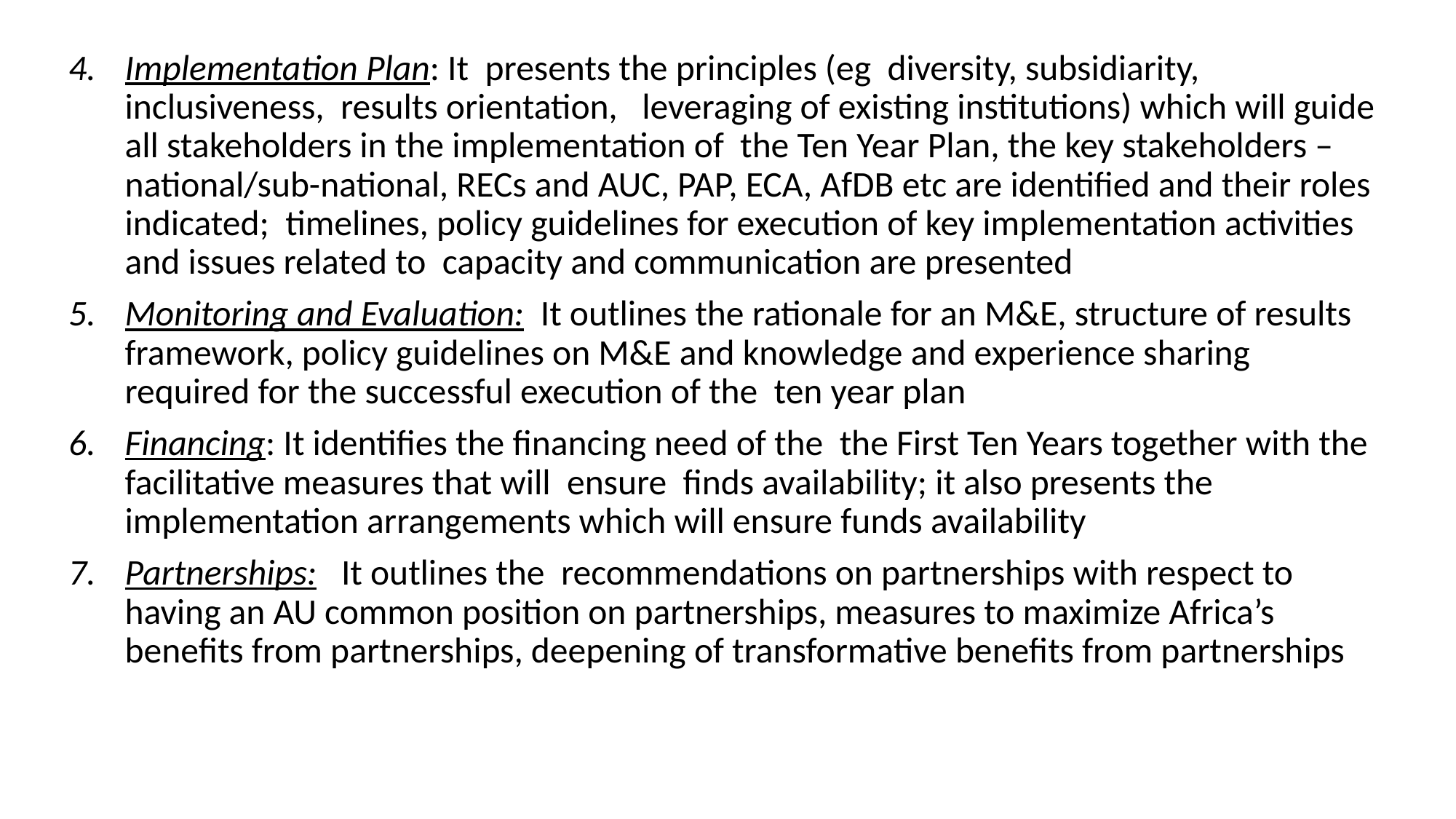

Implementation Plan: It  presents the principles (eg  diversity, subsidiarity, inclusiveness,  results orientation,   leveraging of existing institutions) which will guide all stakeholders in the implementation of  the Ten Year Plan, the key stakeholders – national/sub-national, RECs and AUC, PAP, ECA, AfDB etc are identified and their roles indicated;  timelines, policy guidelines for execution of key implementation activities and issues related to  capacity and communication are presented
Monitoring and Evaluation:  It outlines the rationale for an M&E, structure of results framework, policy guidelines on M&E and knowledge and experience sharing  required for the successful execution of the  ten year plan
Financing: It identifies the financing need of the  the First Ten Years together with the facilitative measures that will  ensure  finds availability; it also presents the  implementation arrangements which will ensure funds availability
Partnerships:   It outlines the  recommendations on partnerships with respect to having an AU common position on partnerships, measures to maximize Africa’s benefits from partnerships, deepening of transformative benefits from partnerships